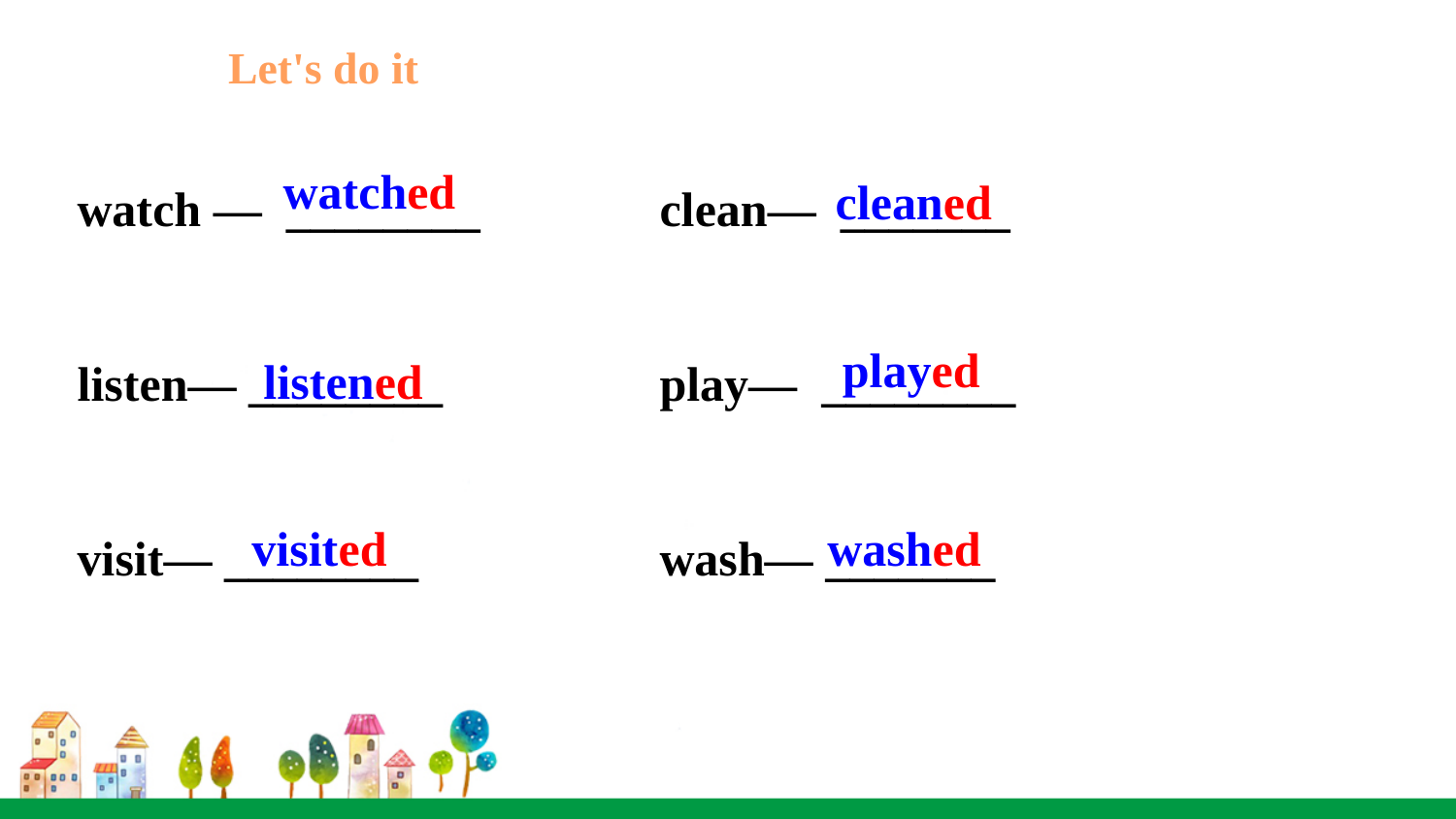

Let's do it
watch —  ________        	clean—  _______

listen— ________             	play—  ________

visit— ________       		wash— _______

watched
cleaned
played
listened
visited
washed